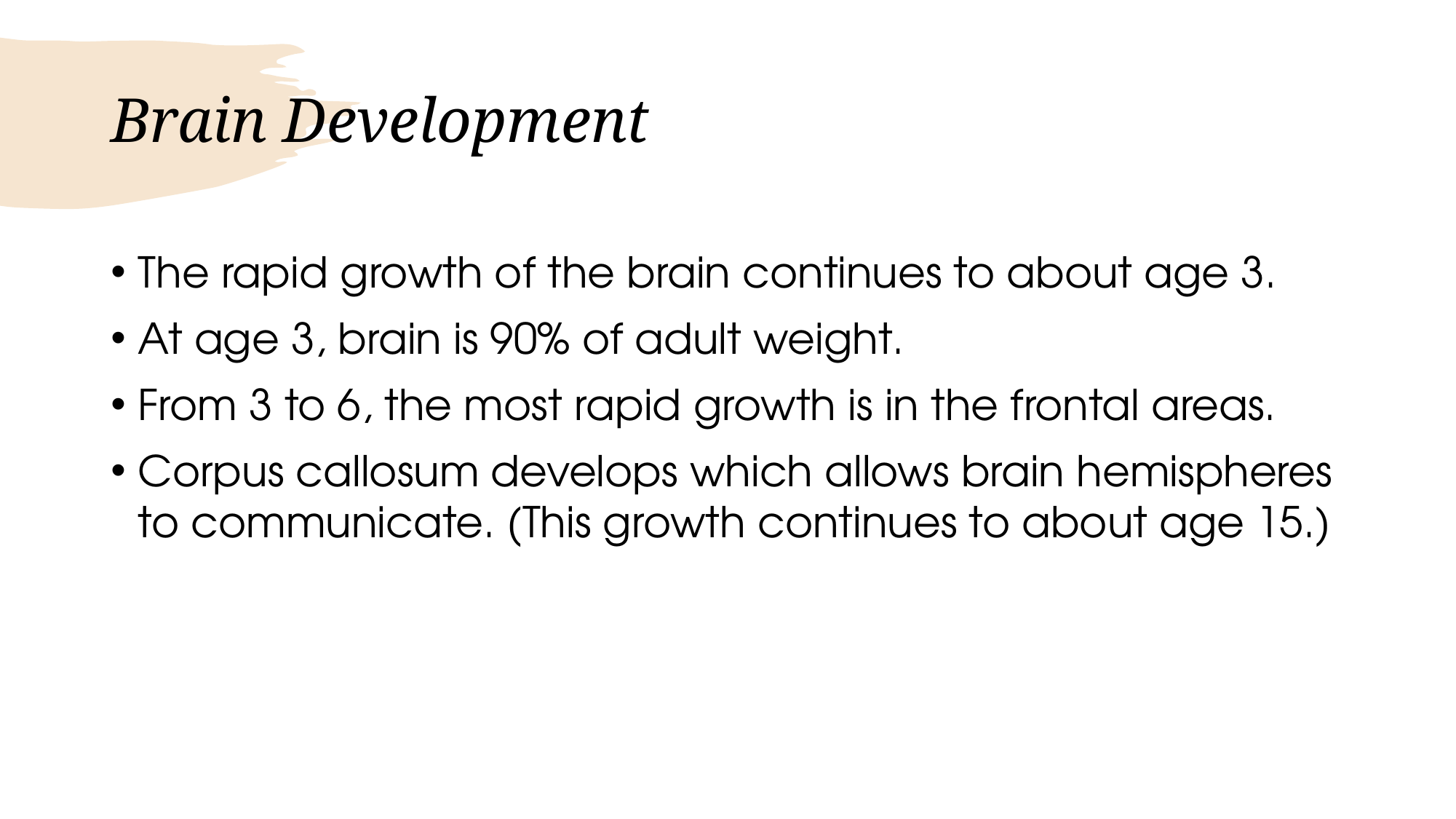

# Brain Development
The rapid growth of the brain continues to about age 3.
At age 3, brain is 90% of adult weight.
From 3 to 6, the most rapid growth is in the frontal areas.
Corpus callosum develops which allows brain hemispheres to communicate. (This growth continues to about age 15.)